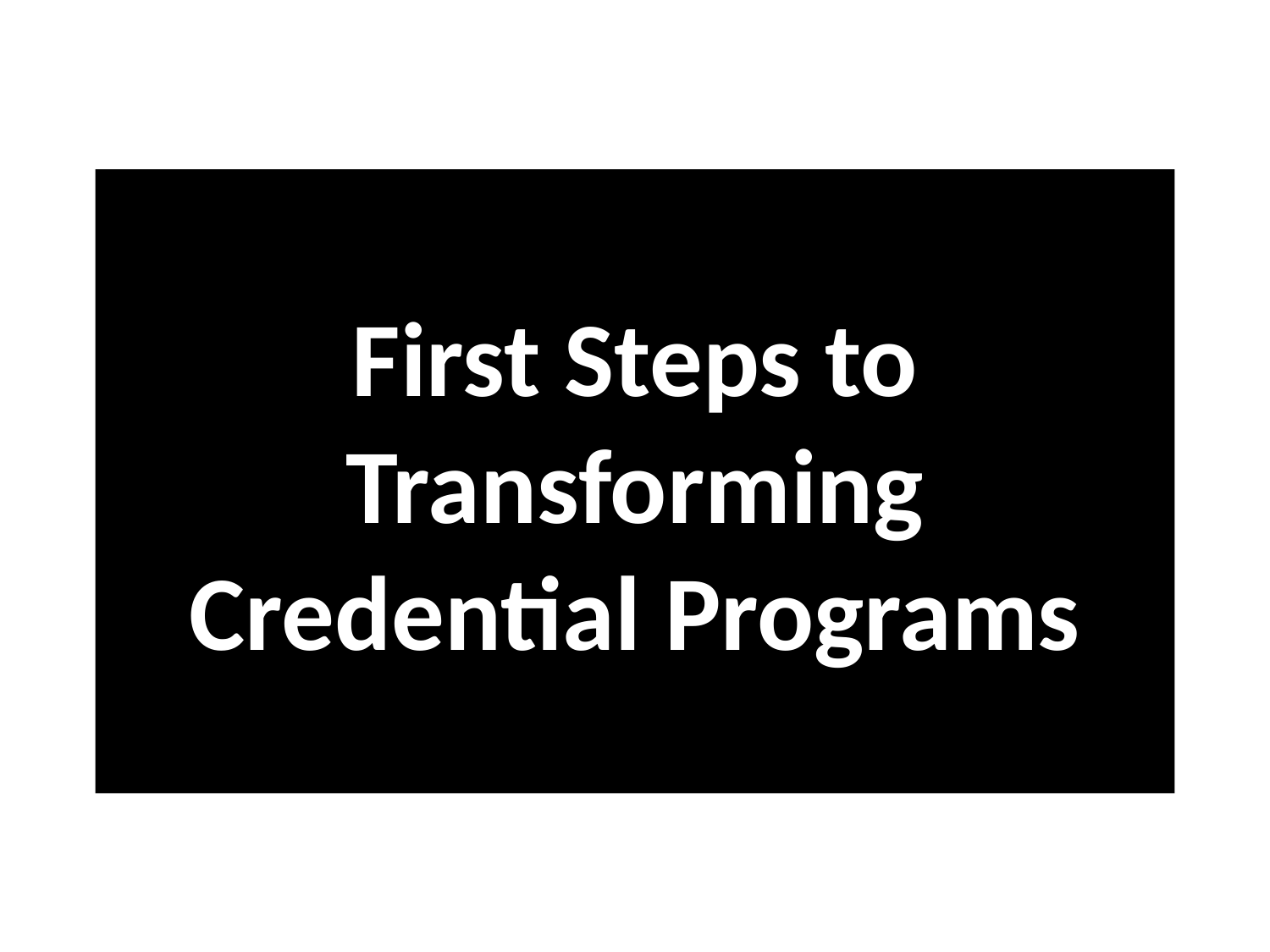

# First Steps to Transforming Credential Programs